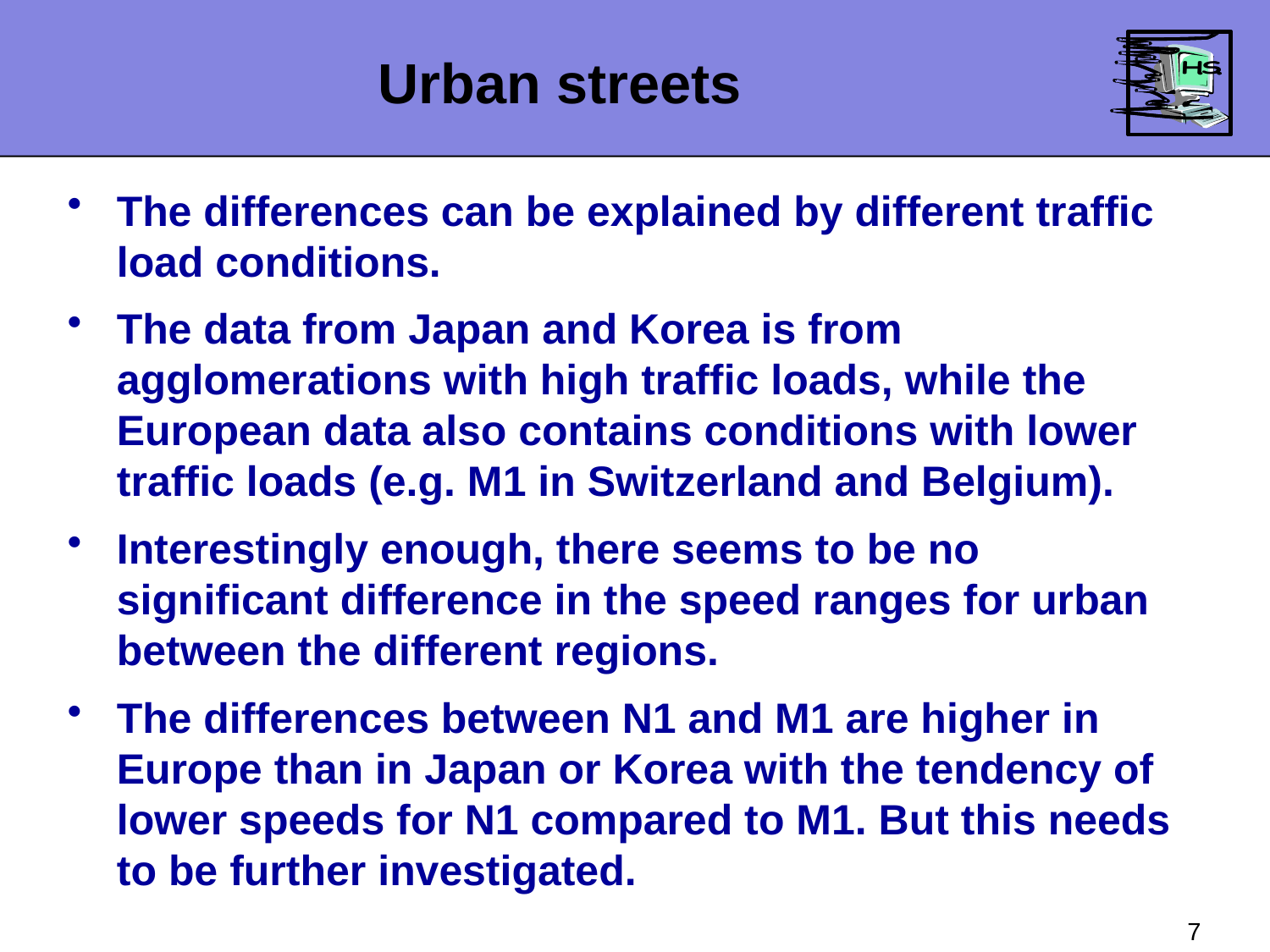

Urban streets
The differences can be explained by different traffic load conditions.
The data from Japan and Korea is from agglomerations with high traffic loads, while the European data also contains conditions with lower traffic loads (e.g. M1 in Switzerland and Belgium).
Interestingly enough, there seems to be no significant difference in the speed ranges for urban between the different regions.
The differences between N1 and M1 are higher in Europe than in Japan or Korea with the tendency of lower speeds for N1 compared to M1. But this needs to be further investigated.

7